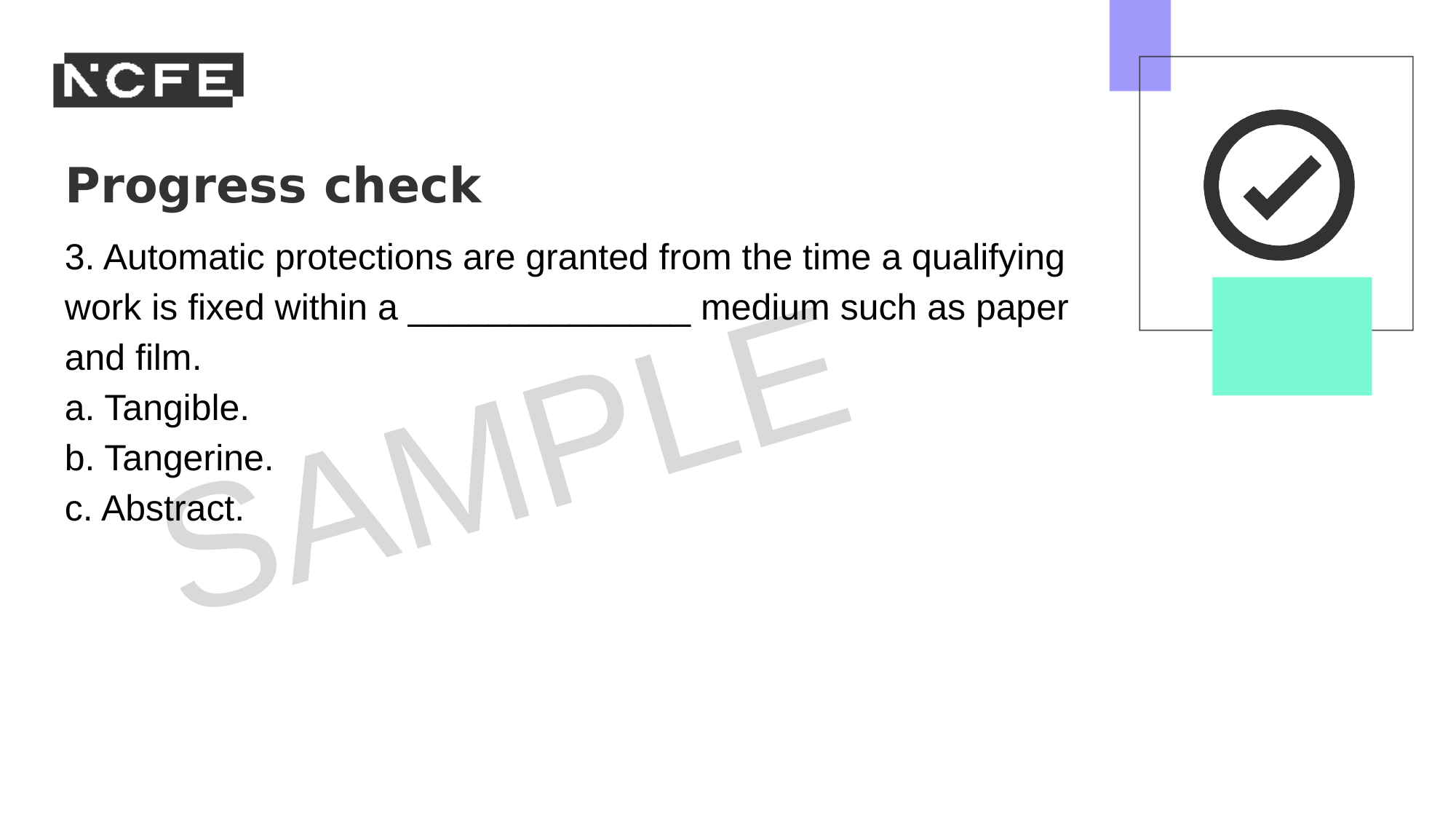

3. Automatic protections are granted from the time a qualifying work is fixed within a ______________ medium such as paper and film.
a. Tangible.
b. Tangerine.
c. Abstract.